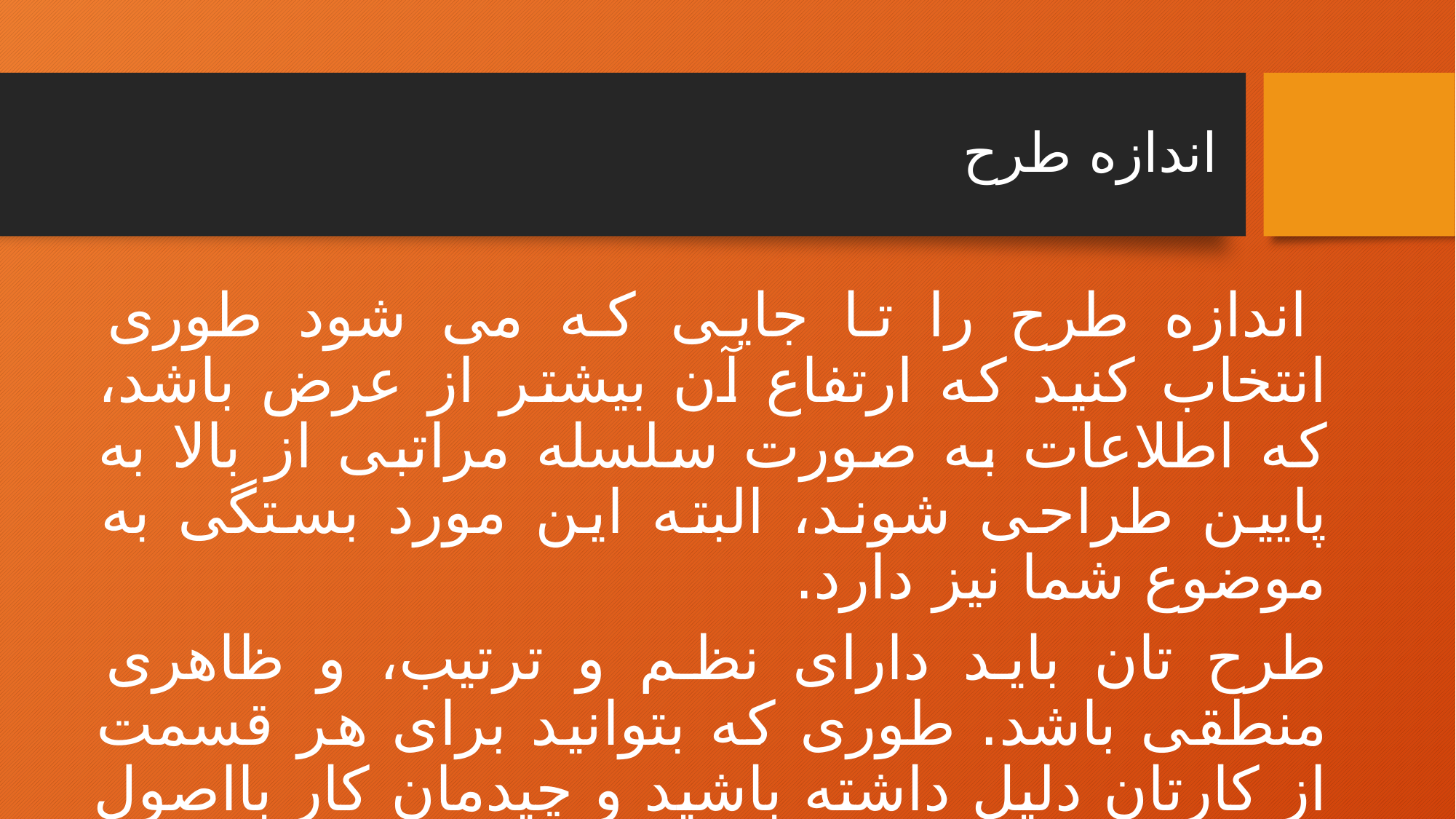

# اندازه طرح
 اندازه طرح را تا جایی که می شود طوری انتخاب کنید که ارتفاع آن بیشتر از عرض باشد، که اطلاعات به صورت سلسله مراتبی از بالا به پایین طراحی شوند، البته این مورد بستگی به موضوع شما نیز دارد.
طرح تان باید دارای نظم و ترتیب، و ظاهری منطقی باشد. طوری که بتوانید برای هر قسمت از کارتان دلیل داشته باشید و چیدمان کار بااصول انجام شده باشد.